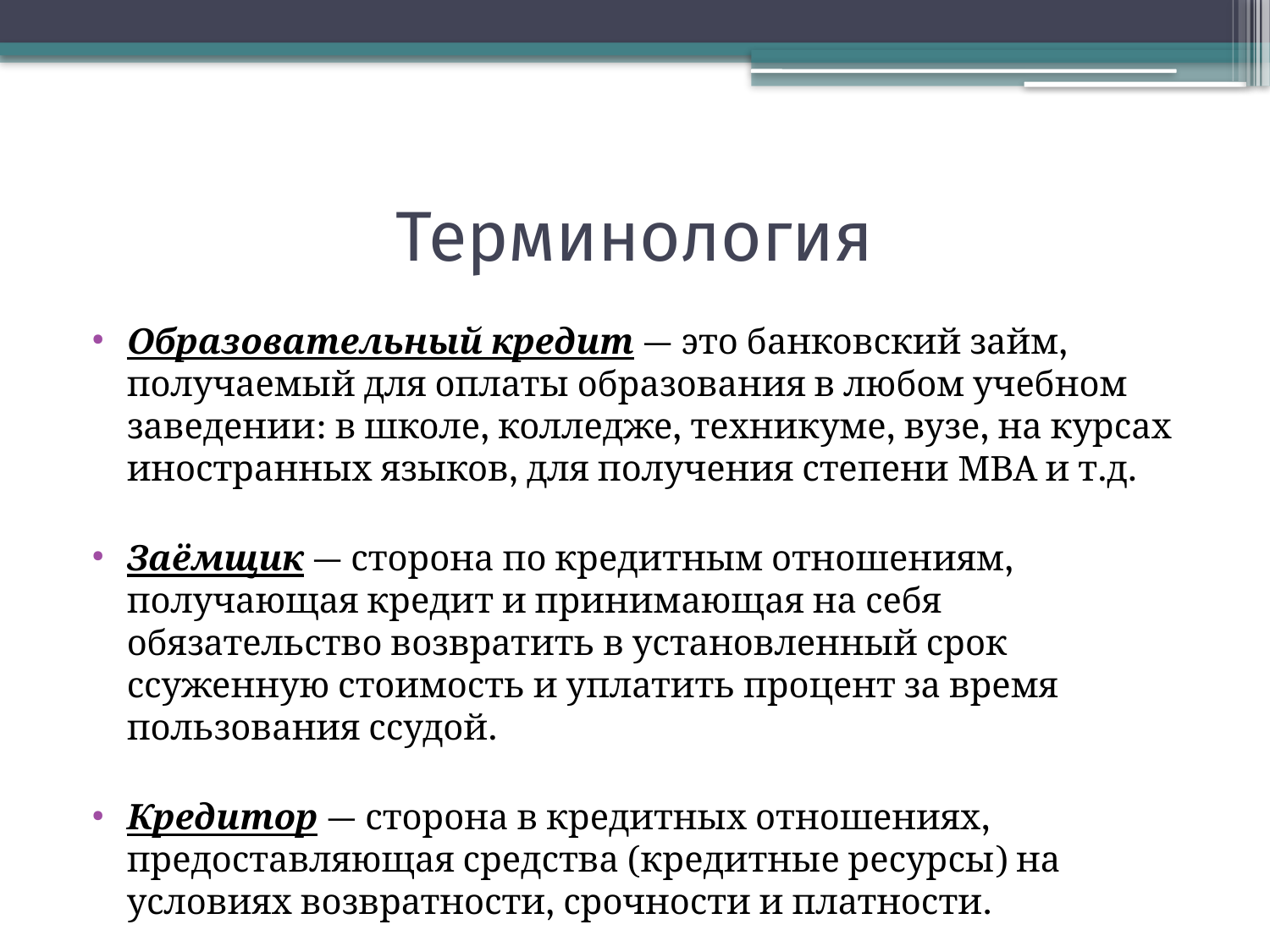

# Терминология
Образовательный кредит — это банковский займ, получаемый для оплаты образования в любом учебном заведении: в школе, колледже, техникуме, вузе, на курсах иностранных языков, для получения степени MBA и т.д.
Заёмщик — сторона по кредитным отношениям, получающая кредит и принимающая на себя обязательство возвратить в установленный срок ссуженную стоимость и уплатить процент за время пользования ссудой.
Кредитор — сторона в кредитных отношениях, предоставляющая средства (кредитные ресурсы) на условиях возвратности, срочности и платности.